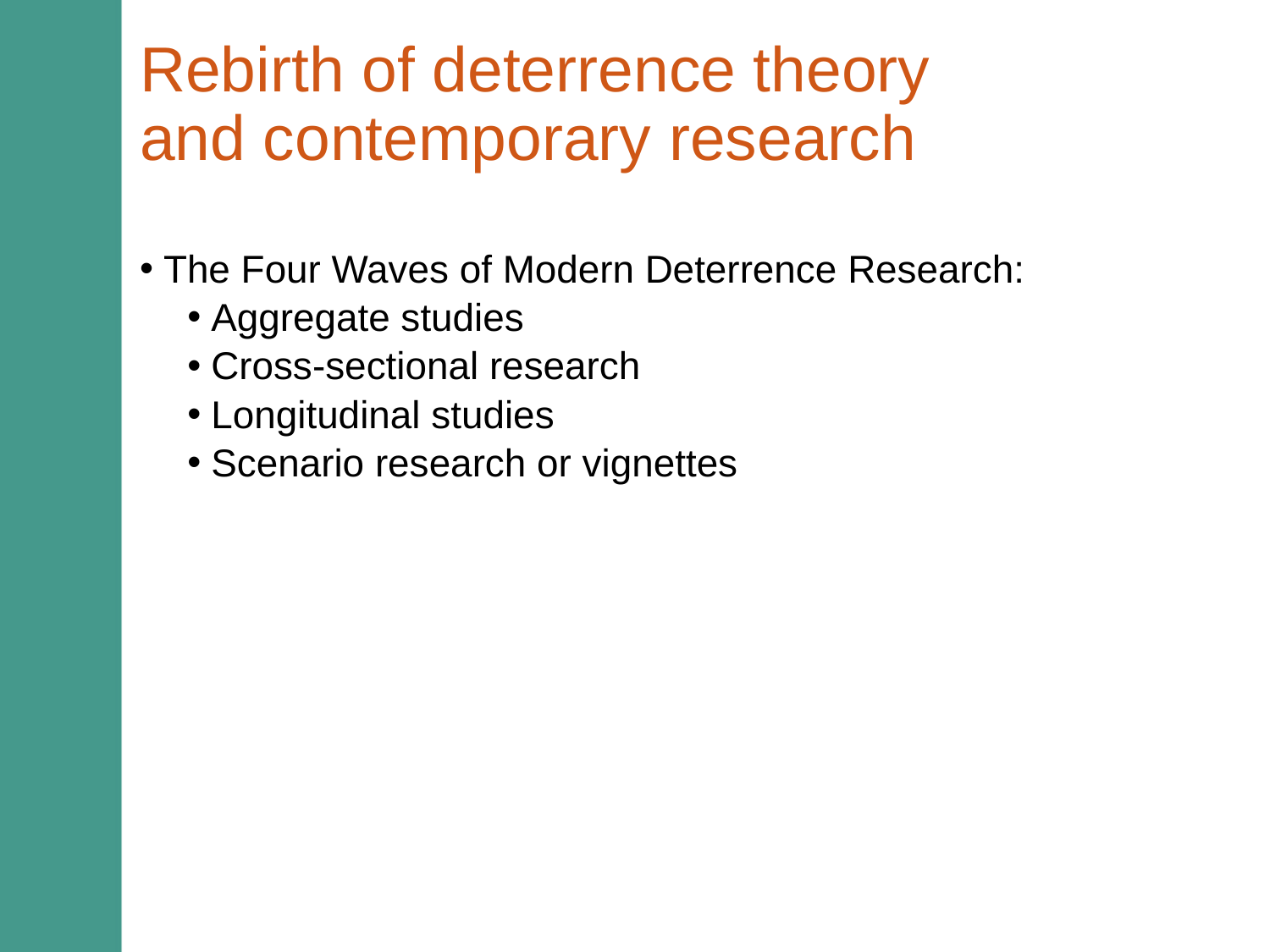

# Rebirth of deterrence theory and contemporary research
The Four Waves of Modern Deterrence Research:
Aggregate studies
Cross-sectional research
Longitudinal studies
Scenario research or vignettes